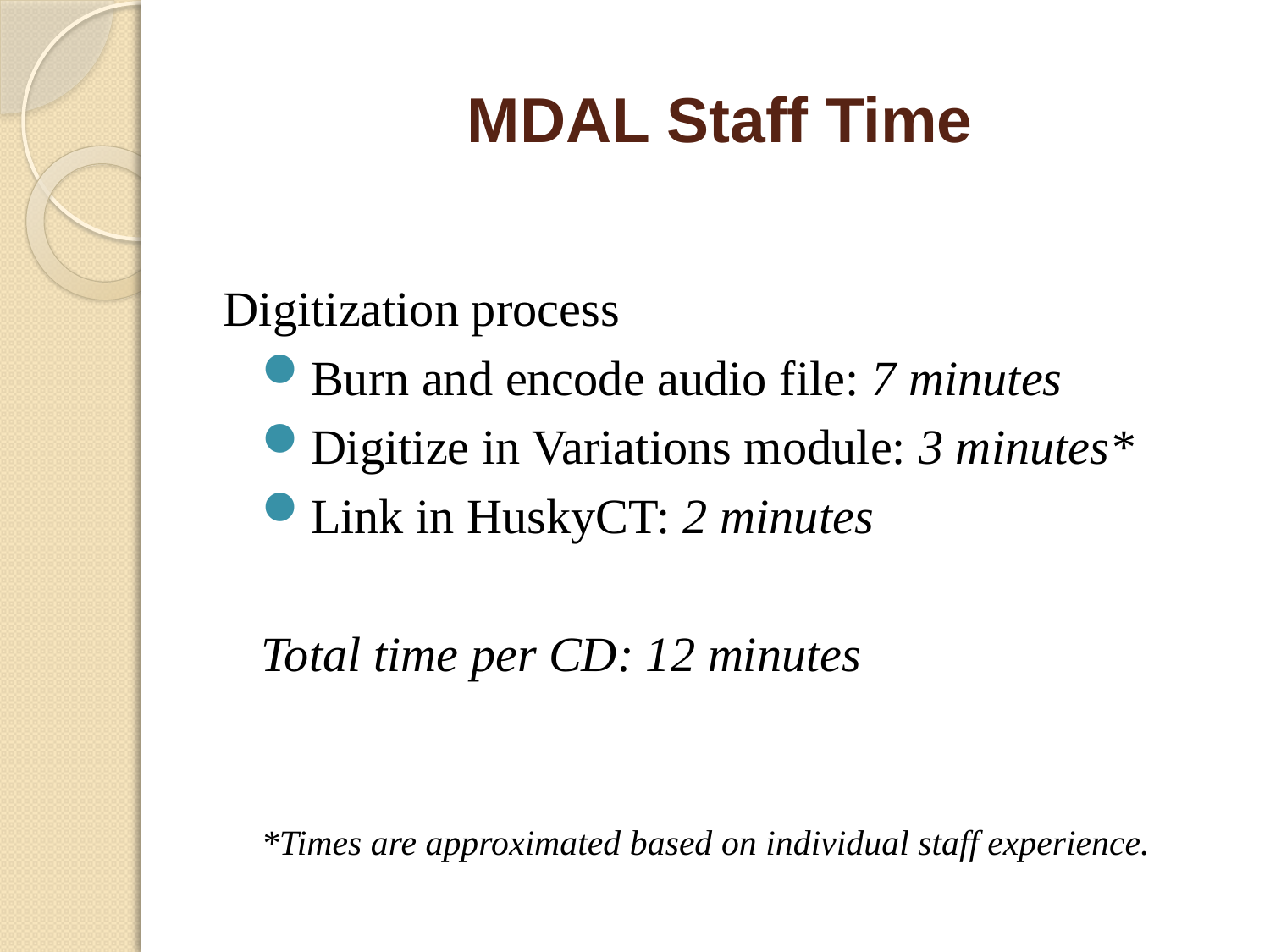

# MDAL Staff Time

Digitization process
Burn and encode audio file: 7 minutes
Digitize in Variations module: 3 minutes*
Link in HuskyCT: 2 minutes

Total time per CD: 12 minutes

*Times are approximated based on individual staff experience.